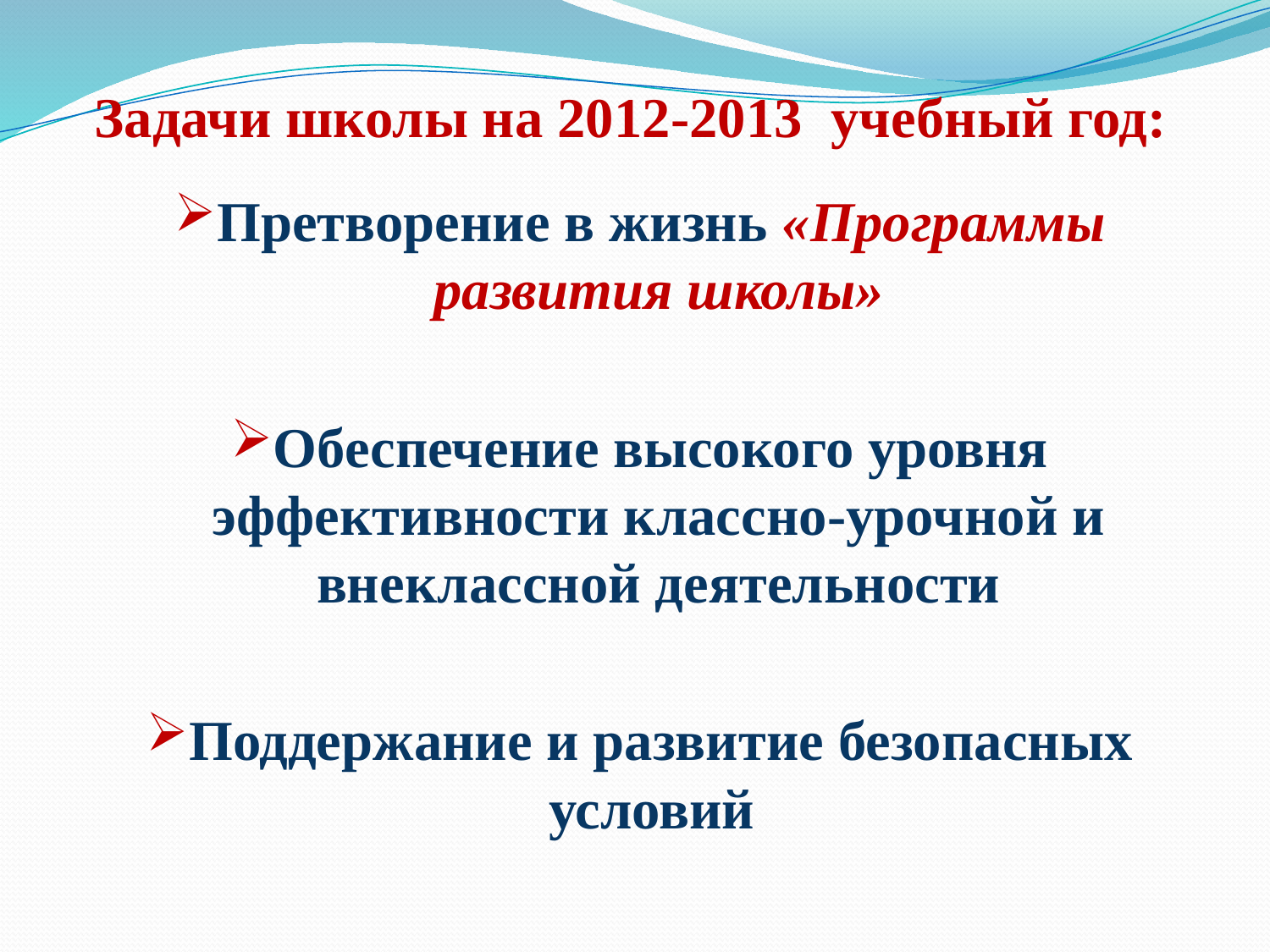

# Задачи школы на 2012-2013  учебный год:
Претворение в жизнь «Программы развития школы»

Обеспечение высокого уровня эффективности классно-урочной и внеклассной деятельности

Поддержание и развитие безопасных условий